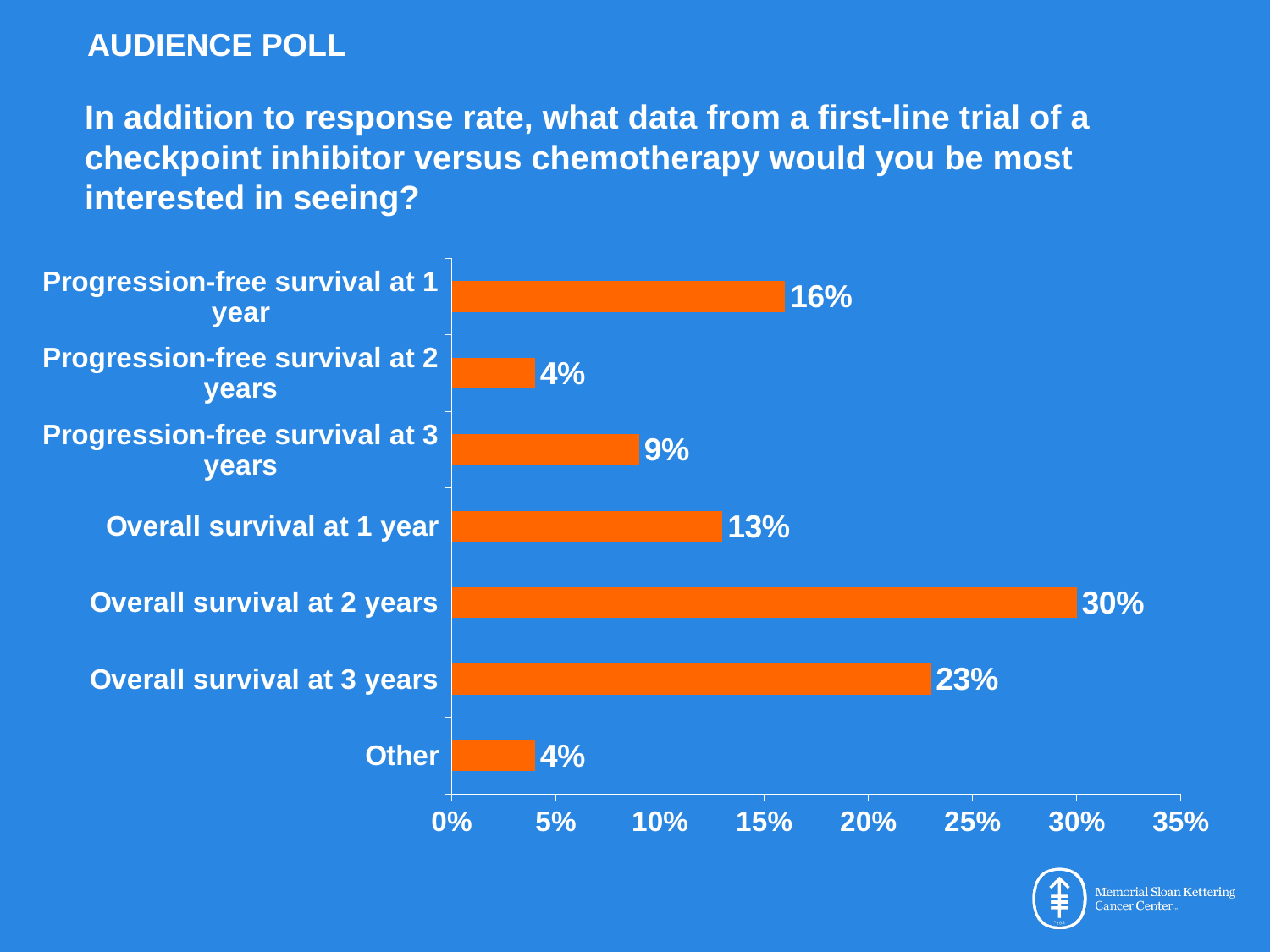

AUDIENCE POLL
In addition to response rate, what data from a first-line trial of a checkpoint inhibitor versus chemotherapy would you be most interested in seeing?

### Chart

| Category | Series 1 |
|---|---|
| Other | 0.04 |
| Overall survival at 3 years | 0.23 |
| Overall survival at 2 years | 0.3 |
| Overall survival at 1 year | 0.13 |
| Progression-free survival at 3 years | 0.09 |
| Progression-free survival at 2 years | 0.04 |
| Progression-free survival at 1 year | 0.16 |